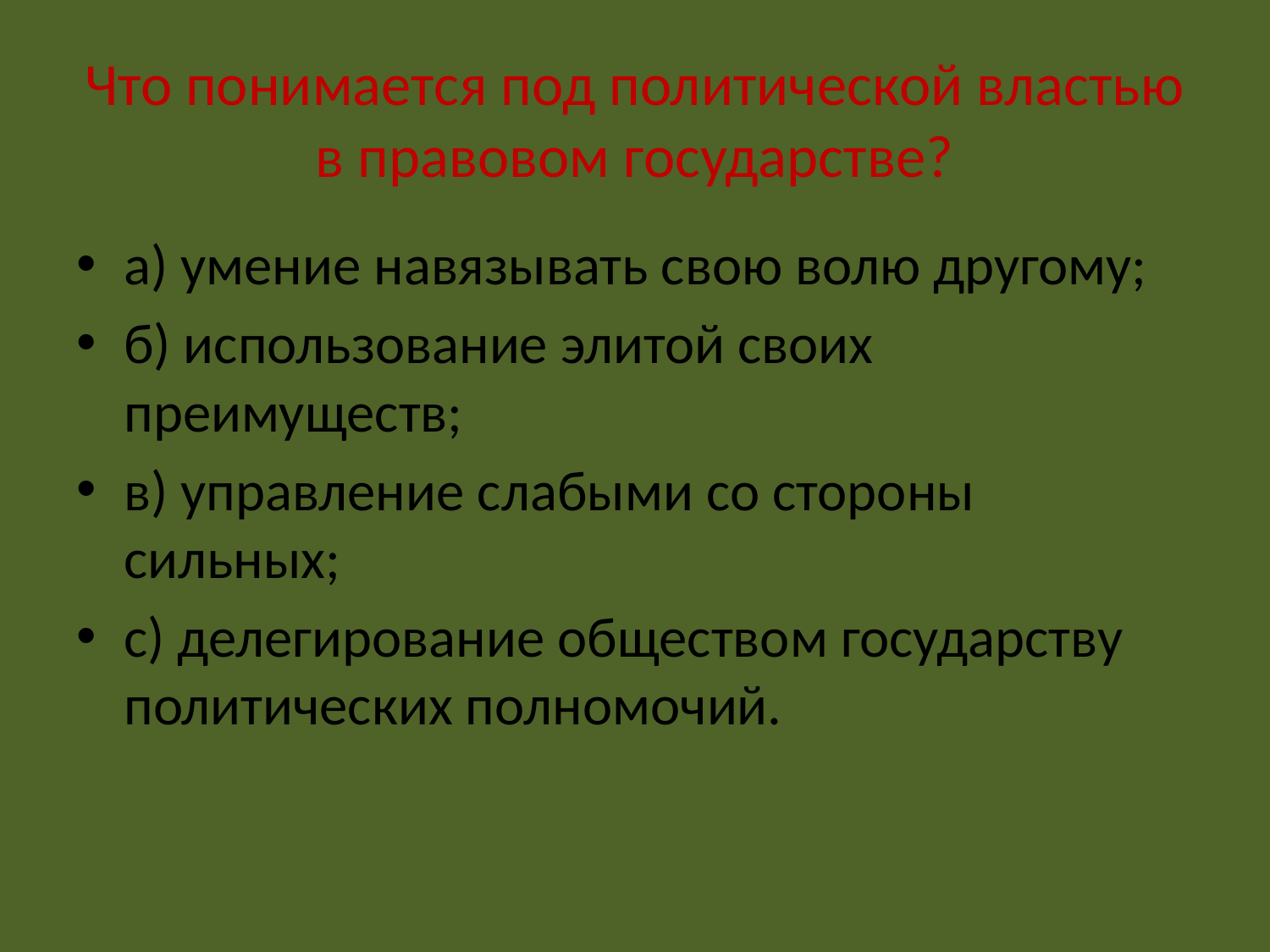

# Что понимается под политической властью в правовом государстве?
а) умение навязывать свою волю другому;
б) использование элитой своих преимуществ;
в) управление слабыми со стороны сильных;
с) делегирование обществом государству политических полномочий.